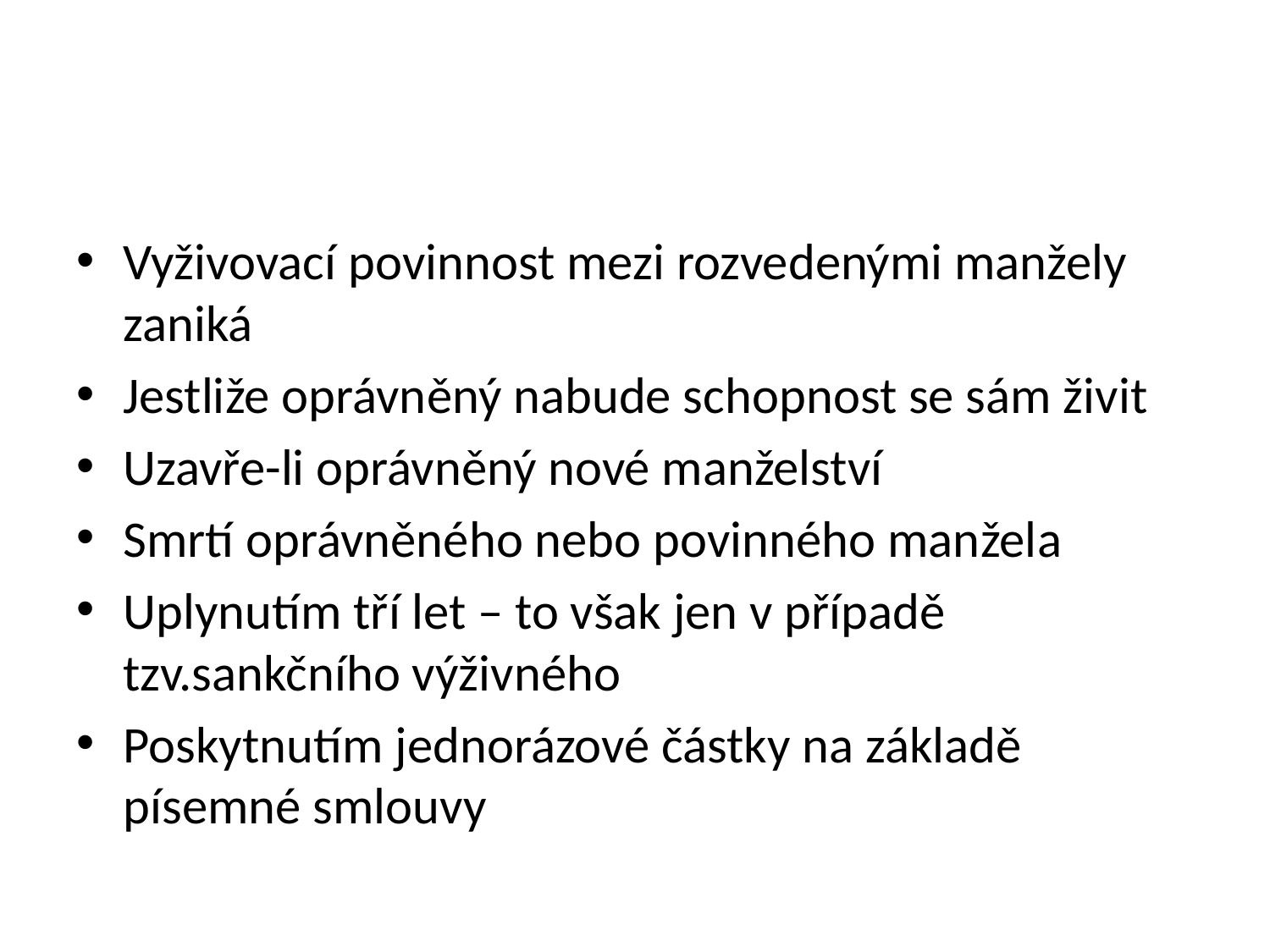

#
Vyživovací povinnost mezi rozvedenými manžely zaniká
Jestliže oprávněný nabude schopnost se sám živit
Uzavře-li oprávněný nové manželství
Smrtí oprávněného nebo povinného manžela
Uplynutím tří let – to však jen v případě tzv.sankčního výživného
Poskytnutím jednorázové částky na základě písemné smlouvy